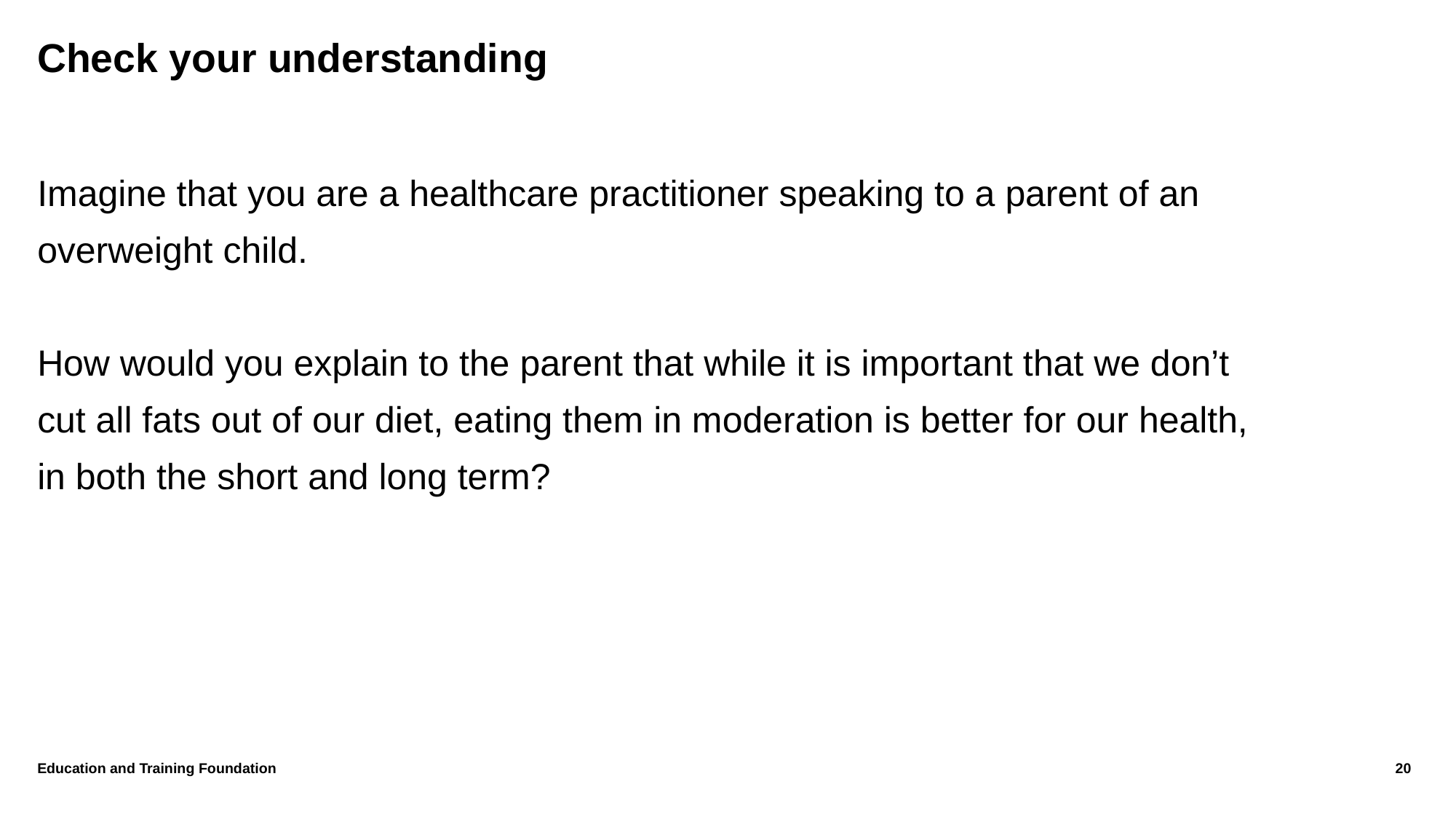

# Check your understanding
Imagine that you are a healthcare practitioner speaking to a parent of an overweight child.

How would you explain to the parent that while it is important that we don’t cut all fats out of our diet, eating them in moderation is better for our health, in both the short and long term?
Education and Training Foundation
20